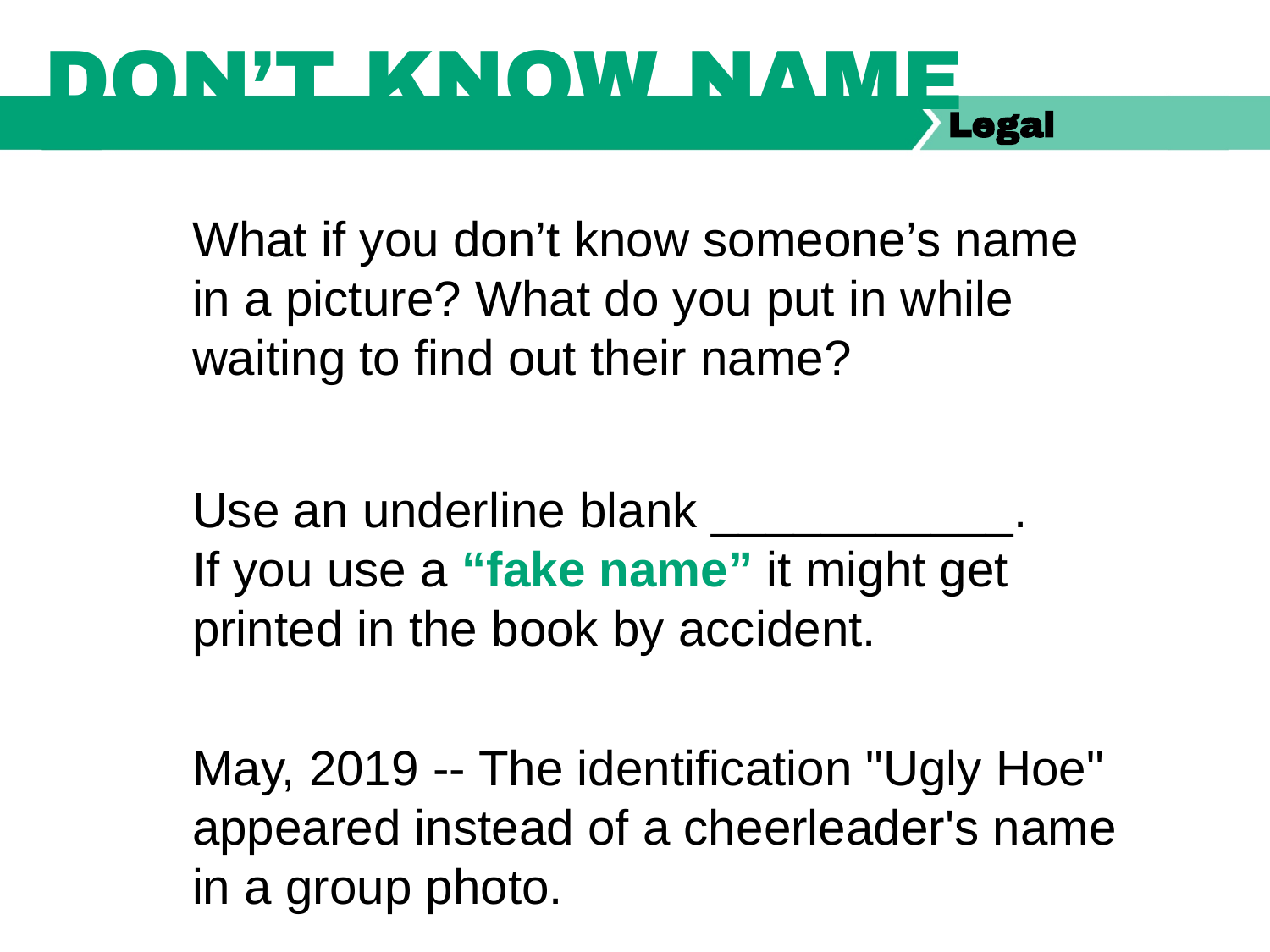

DON’T KNOW NAME
What if you don’t know someone’s name in a picture? What do you put in while waiting to find out their name?
Use an underline blank ___________.     If you use a “fake name” it might get printed in the book by accident.
May, 2019 -- The identification "Ugly Hoe" appeared instead of a cheerleader's name in a group photo.